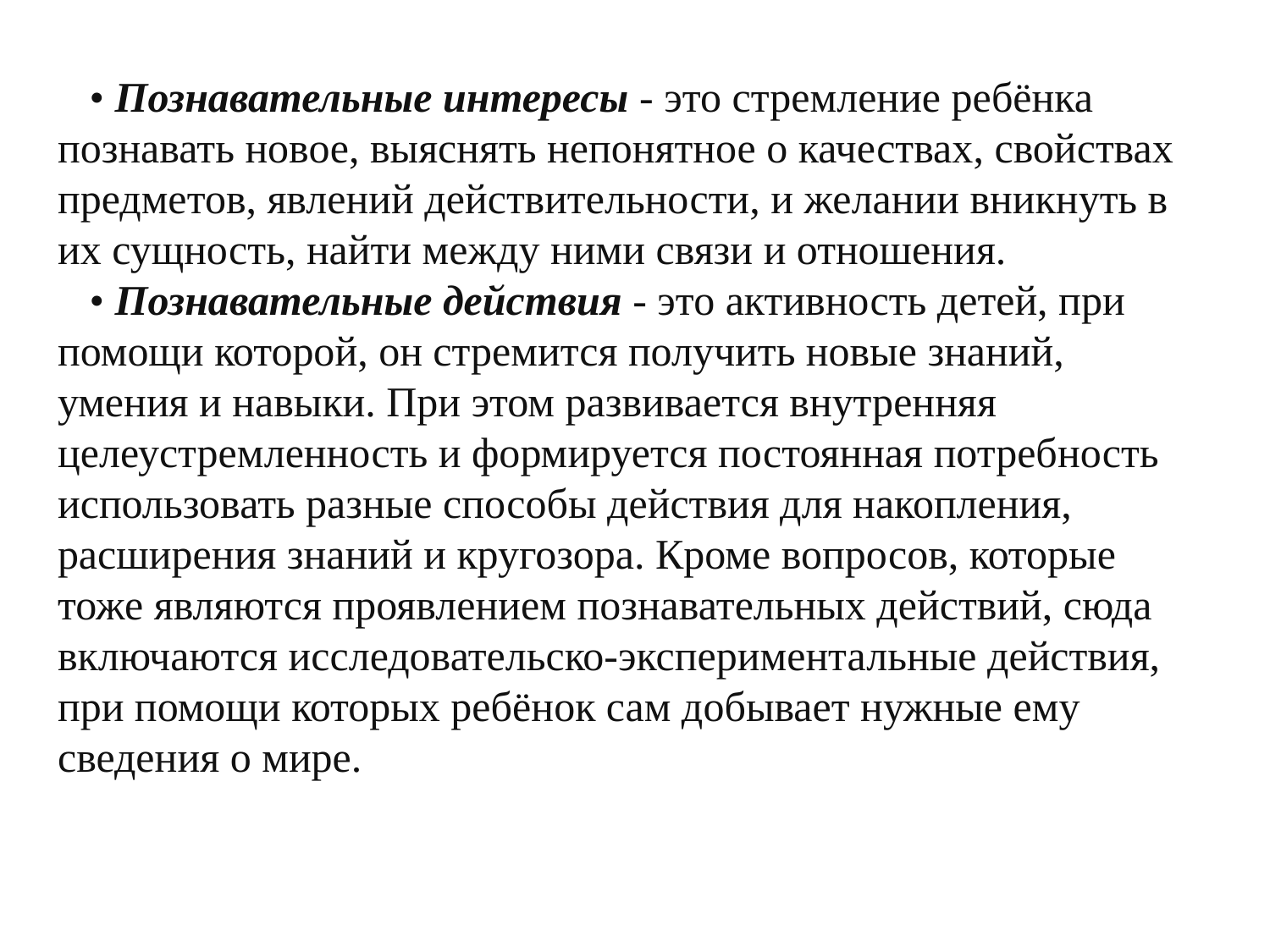

• Познавательные интересы - это стремление ребёнка познавать новое, выяснять непонятное о качествах, свойствах предметов, явлений действительности, и желании вникнуть в их сущность, найти между ними связи и отношения.
• Познавательные действия - это активность детей, при помощи которой, он стремится получить новые знаний, умения и навыки. При этом развивается внутренняя целеустремленность и формируется постоянная потребность использовать разные способы действия для накопления, расширения знаний и кругозора. Кроме вопросов, которые тоже являются проявлением познавательных действий, сюда включаются исследовательско-экспериментальные действия, при помощи которых ребёнок сам добывает нужные ему сведения о мире.